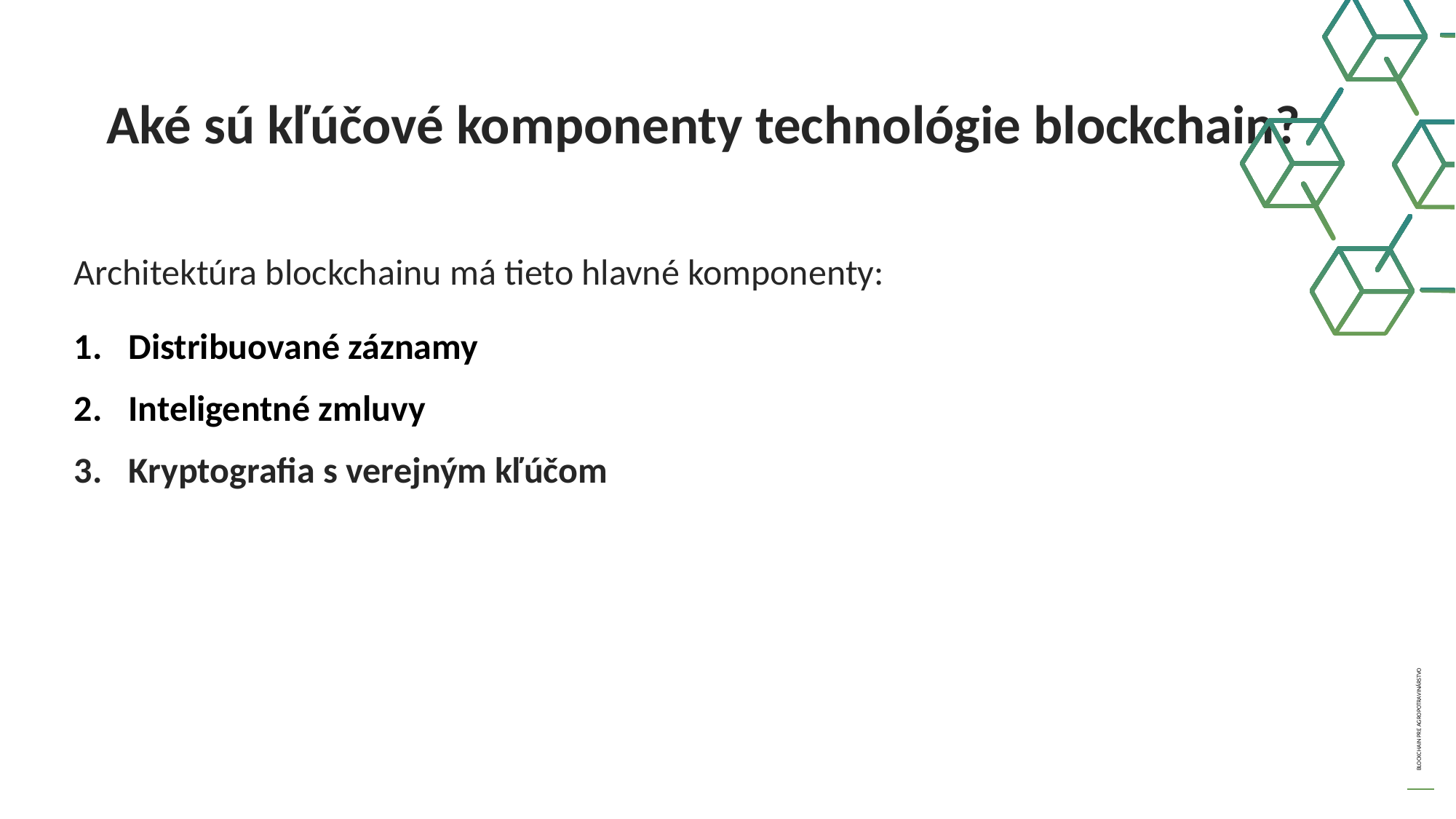

Aké sú kľúčové komponenty technológie blockchain?
Architektúra blockchainu má tieto hlavné komponenty:
Distribuované záznamy
Inteligentné zmluvy
Kryptografia s verejným kľúčom